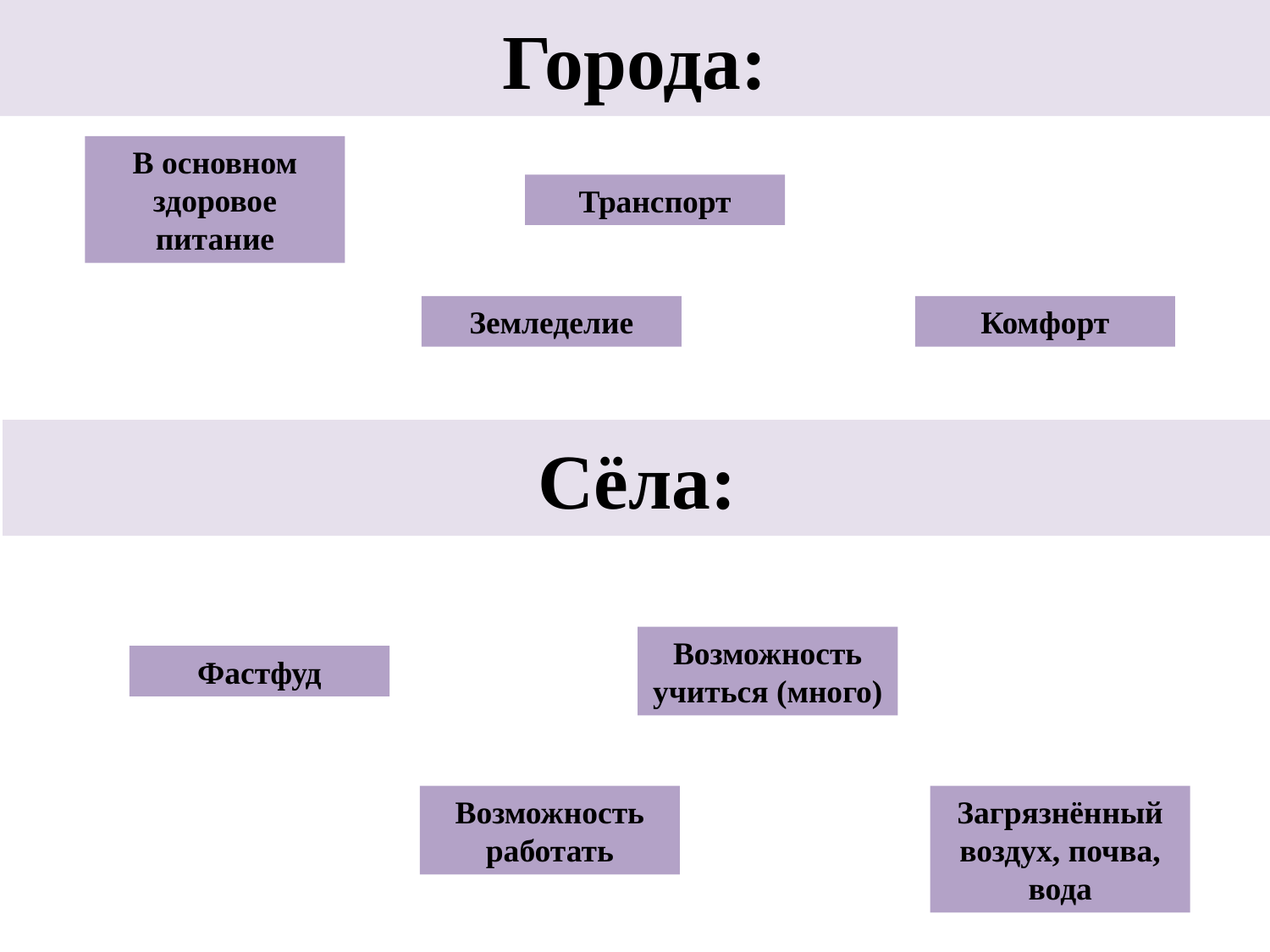

# Города:
В основном здоровое питание
Транспорт
Земледелие
Комфорт
Сёла:
Возможность учиться (много)
Фастфуд
Возможность работать
Загрязнённый воздух, почва, вода